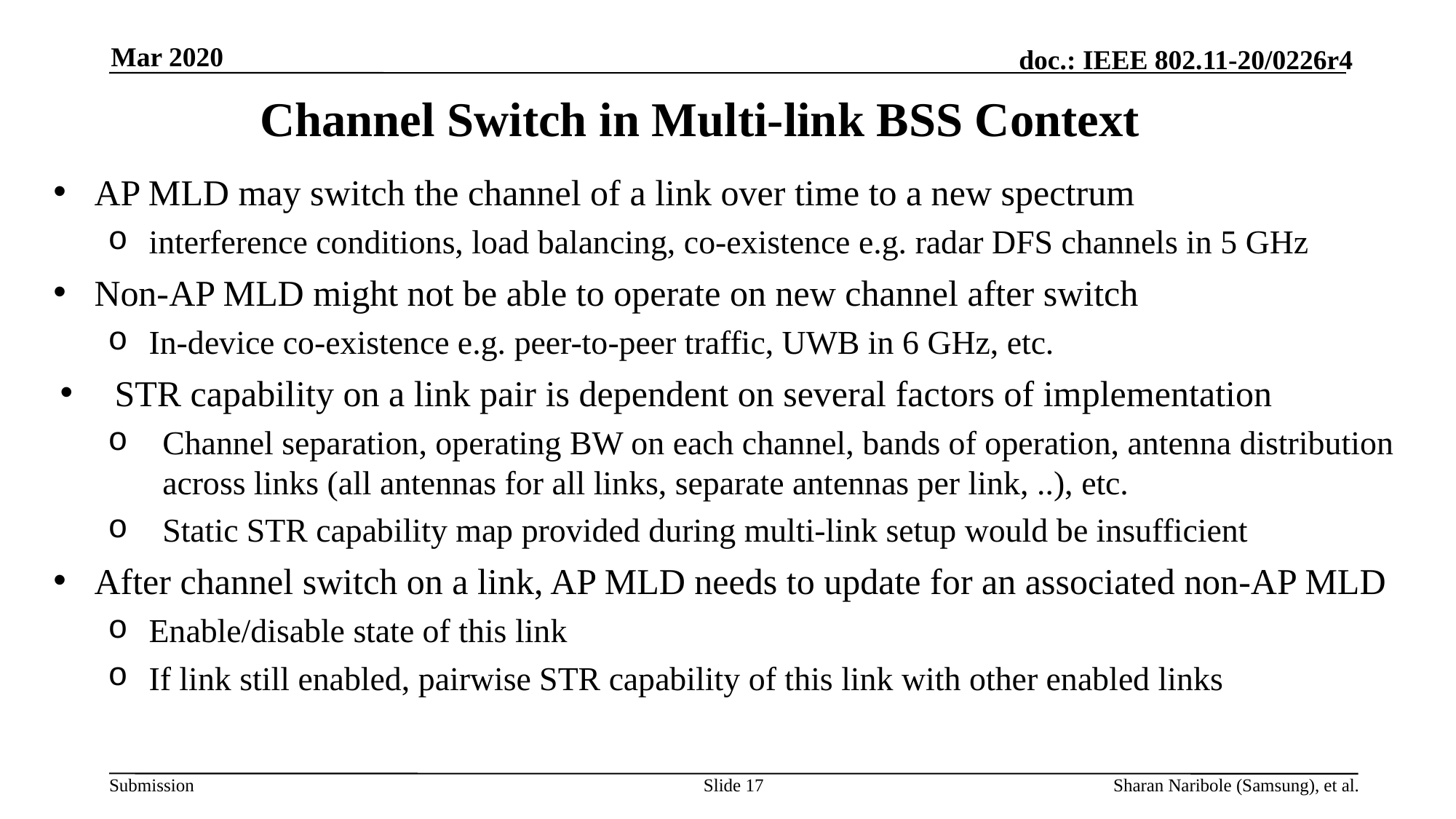

Mar 2020
# Channel Switch in Multi-link BSS Context
AP MLD may switch the channel of a link over time to a new spectrum
interference conditions, load balancing, co-existence e.g. radar DFS channels in 5 GHz
Non-AP MLD might not be able to operate on new channel after switch
In-device co-existence e.g. peer-to-peer traffic, UWB in 6 GHz, etc.
STR capability on a link pair is dependent on several factors of implementation
Channel separation, operating BW on each channel, bands of operation, antenna distribution across links (all antennas for all links, separate antennas per link, ..), etc.
Static STR capability map provided during multi-link setup would be insufficient
After channel switch on a link, AP MLD needs to update for an associated non-AP MLD
Enable/disable state of this link
If link still enabled, pairwise STR capability of this link with other enabled links
Slide 17
Sharan Naribole (Samsung), et al.